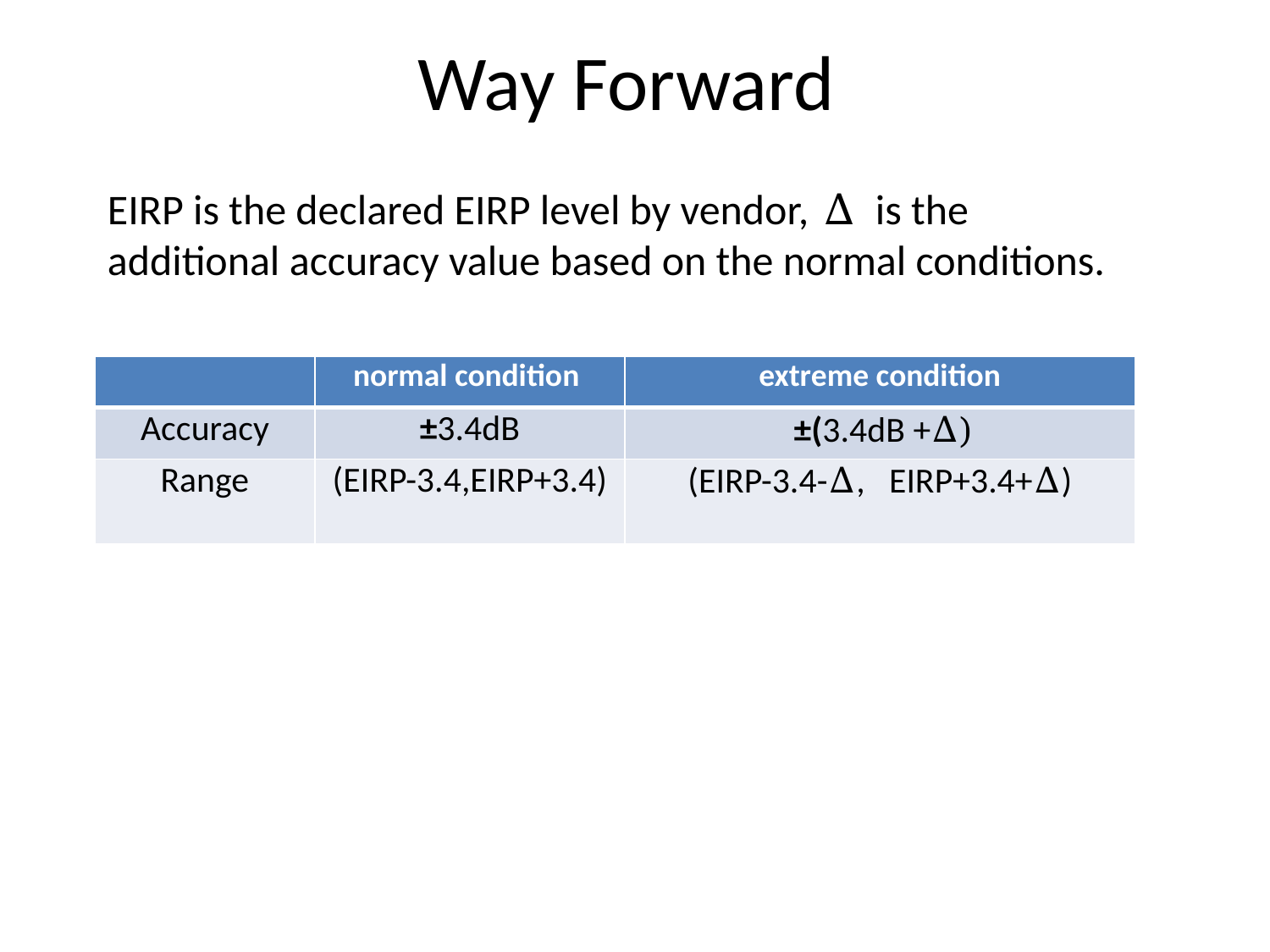

# Way Forward
EIRP is the declared EIRP level by vendor, ∆  is the additional accuracy value based on the normal conditions.
|  | normal condition | extreme condition |
| --- | --- | --- |
| Accuracy | ±3.4dB | ±(3.4dB +∆) |
| Range | (EIRP-3.4,EIRP+3.4) | (EIRP-3.4-∆, EIRP+3.4+∆) |